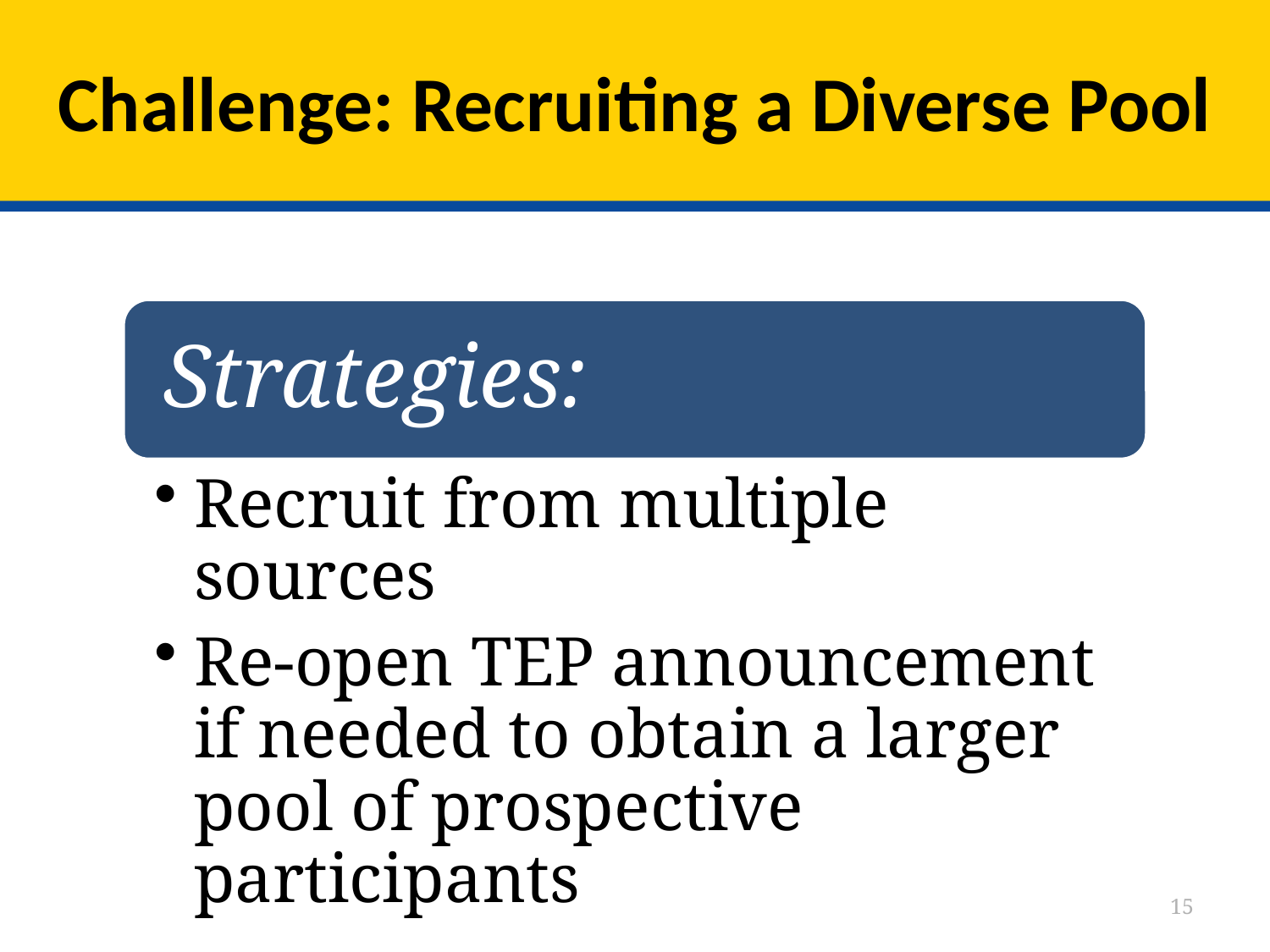

# Challenge: Recruiting a Diverse Pool
Strategies:
Recruit from multiple sources
Re-open TEP announcement if needed to obtain a larger pool of prospective participants
15